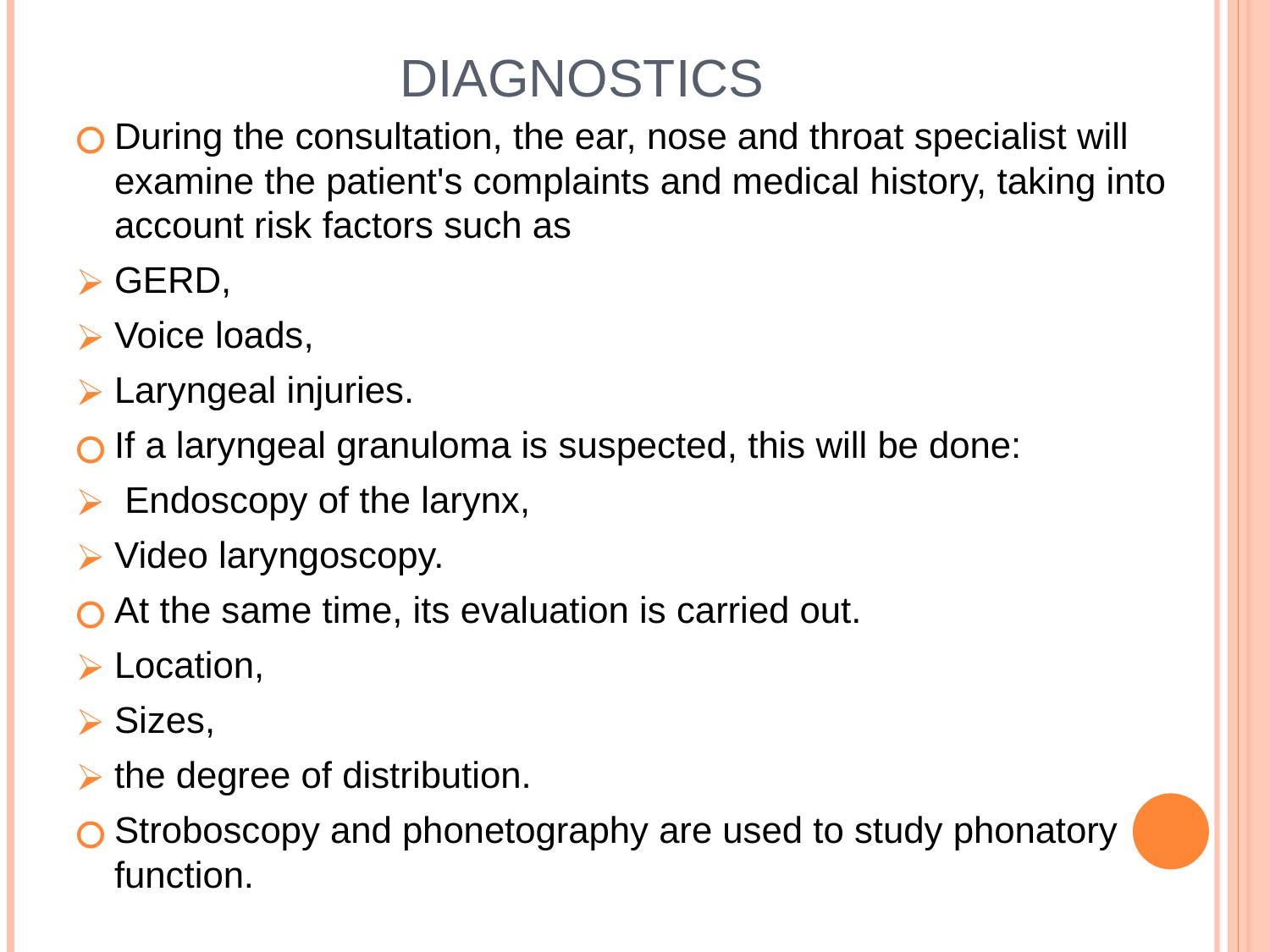

# Diagnostics
During the consultation, the ear, nose and throat specialist will examine the patient's complaints and medical history, taking into account risk factors such as
GERD,
Voice loads,
Laryngeal injuries.
If a laryngeal granuloma is suspected, this will be done:
 Endoscopy of the larynx,
Video laryngoscopy.
At the same time, its evaluation is carried out.
Location,
Sizes,
the degree of distribution.
Stroboscopy and phonetography are used to study phonatory function.